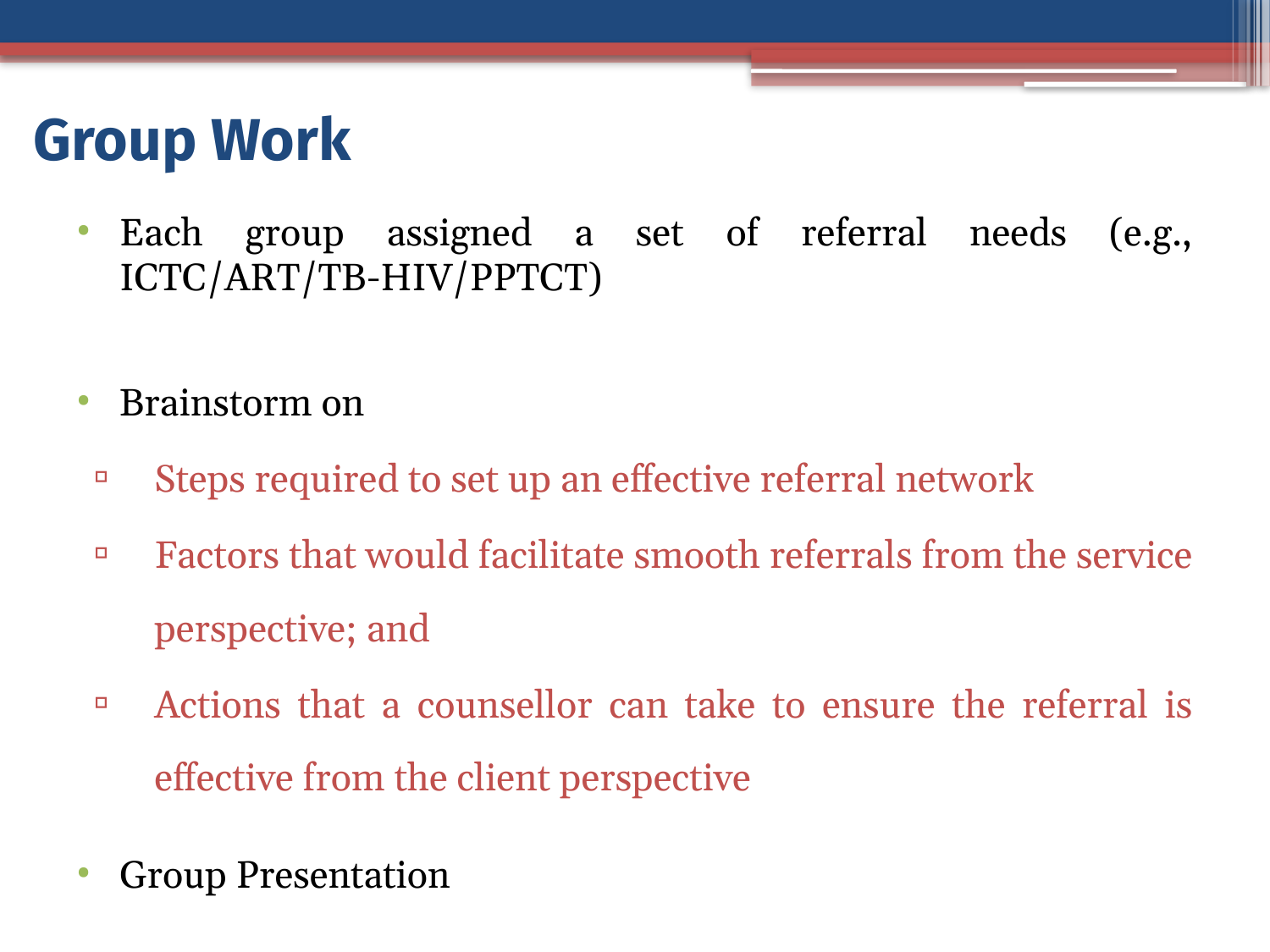

# Group Work
Each group assigned a set of referral needs (e.g., ICTC/ART/TB-HIV/PPTCT)

Brainstorm on
Steps required to set up an effective referral network
Factors that would facilitate smooth referrals from the service perspective; and
Actions that a counsellor can take to ensure the referral is effective from the client perspective

Group Presentation